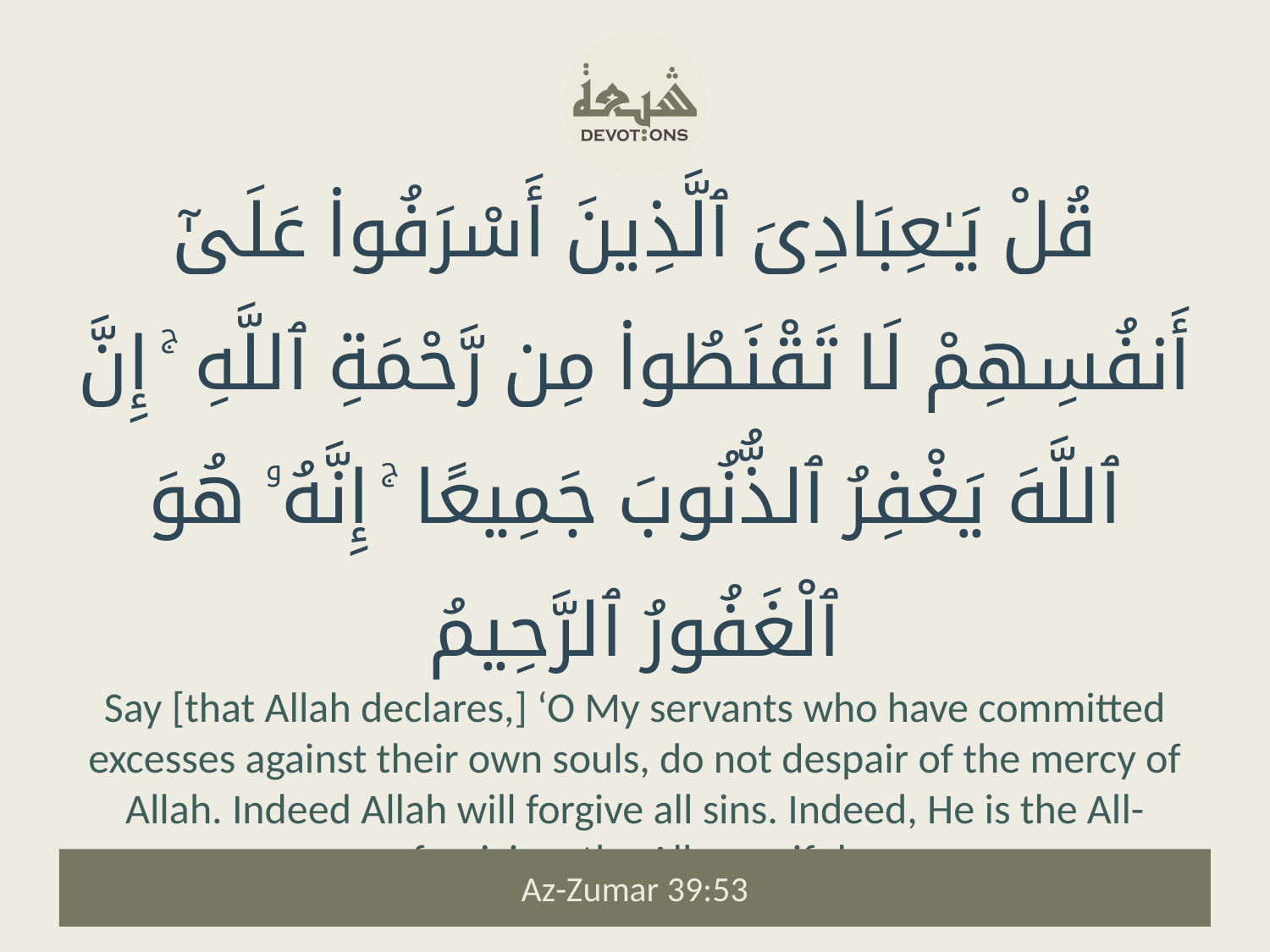

قُلْ يَـٰعِبَادِىَ ٱلَّذِينَ أَسْرَفُوا۟ عَلَىٰٓ أَنفُسِهِمْ لَا تَقْنَطُوا۟ مِن رَّحْمَةِ ٱللَّهِ ۚ إِنَّ ٱللَّهَ يَغْفِرُ ٱلذُّنُوبَ جَمِيعًا ۚ إِنَّهُۥ هُوَ ٱلْغَفُورُ ٱلرَّحِيمُ
Say [that Allah declares,] ‘O My servants who have committed excesses against their own souls, do not despair of the mercy of Allah. Indeed Allah will forgive all sins. Indeed, He is the All-forgiving, the All-merciful.
Az-Zumar 39:53